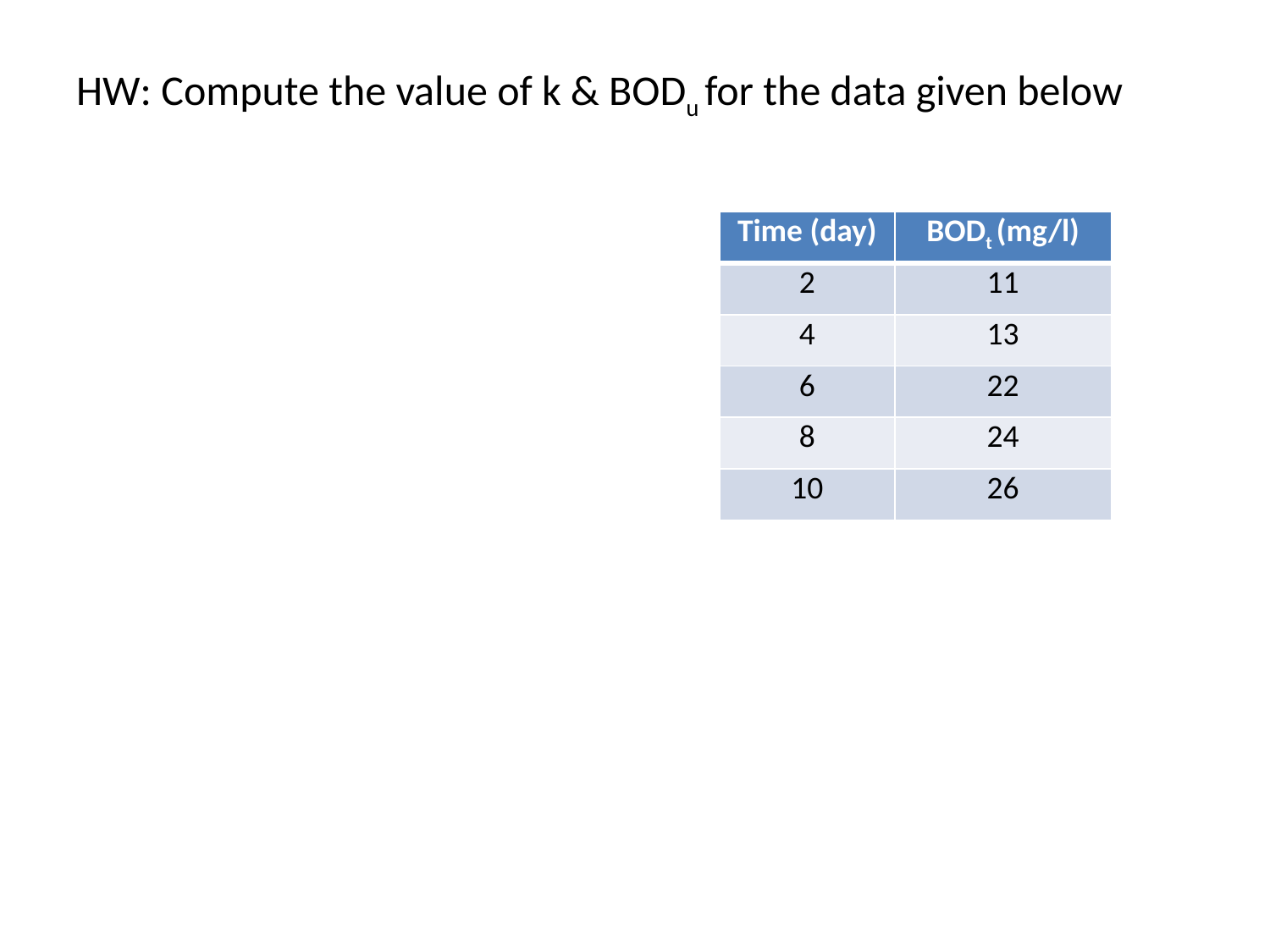

# HW: Compute the value of k & BODu for the data given below
| Time (day) | BODt (mg/l) |
| --- | --- |
| 2 | 11 |
| 4 | 13 |
| 6 | 22 |
| 8 | 24 |
| 10 | 26 |